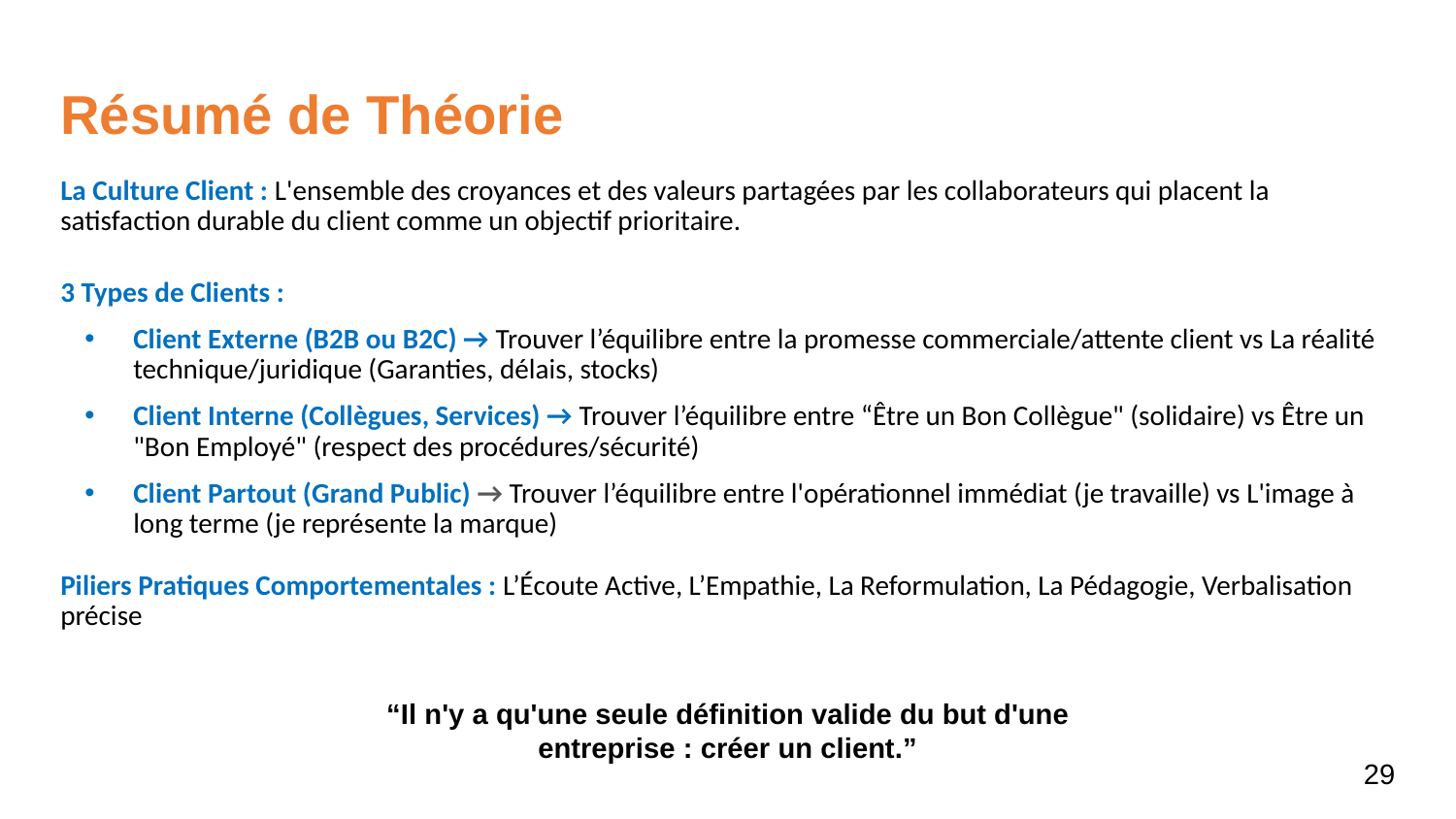

# Résumé de Théorie
La Culture Client : L'ensemble des croyances et des valeurs partagées par les collaborateurs qui placent la satisfaction durable du client comme un objectif prioritaire.
3 Types de Clients :
Client Externe (B2B ou B2C) → Trouver l’équilibre entre la promesse commerciale/attente client vs La réalité technique/juridique (Garanties, délais, stocks)
Client Interne (Collègues, Services) → Trouver l’équilibre entre “Être un Bon Collègue" (solidaire) vs Être un "Bon Employé" (respect des procédures/sécurité)
Client Partout (Grand Public) → Trouver l’équilibre entre l'opérationnel immédiat (je travaille) vs L'image à long terme (je représente la marque)

Piliers Pratiques Comportementales : L’Écoute Active, L’Empathie, La Reformulation, La Pédagogie, Verbalisation précise

“Il n'y a qu'une seule définition valide du but d'une entreprise : créer un client.”
29